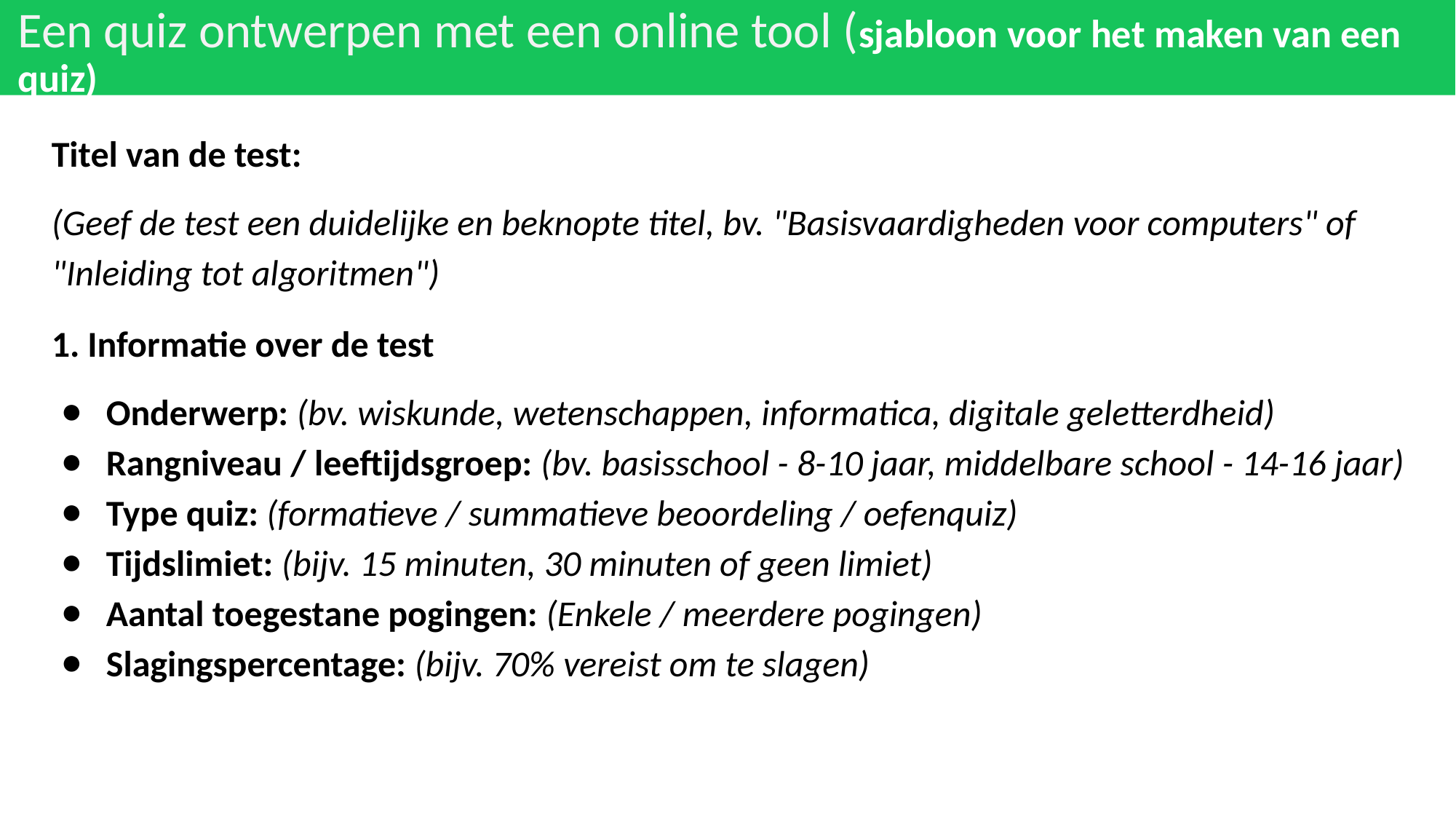

# Een quiz ontwerpen met een online tool (sjabloon voor het maken van een quiz)
Titel van de test:
(Geef de test een duidelijke en beknopte titel, bv. "Basisvaardigheden voor computers" of "Inleiding tot algoritmen")
1. Informatie over de test
Onderwerp: (bv. wiskunde, wetenschappen, informatica, digitale geletterdheid)
Rangniveau / leeftijdsgroep: (bv. basisschool - 8-10 jaar, middelbare school - 14-16 jaar)
Type quiz: (formatieve / summatieve beoordeling / oefenquiz)
Tijdslimiet: (bijv. 15 minuten, 30 minuten of geen limiet)
Aantal toegestane pogingen: (Enkele / meerdere pogingen)
Slagingspercentage: (bijv. 70% vereist om te slagen)